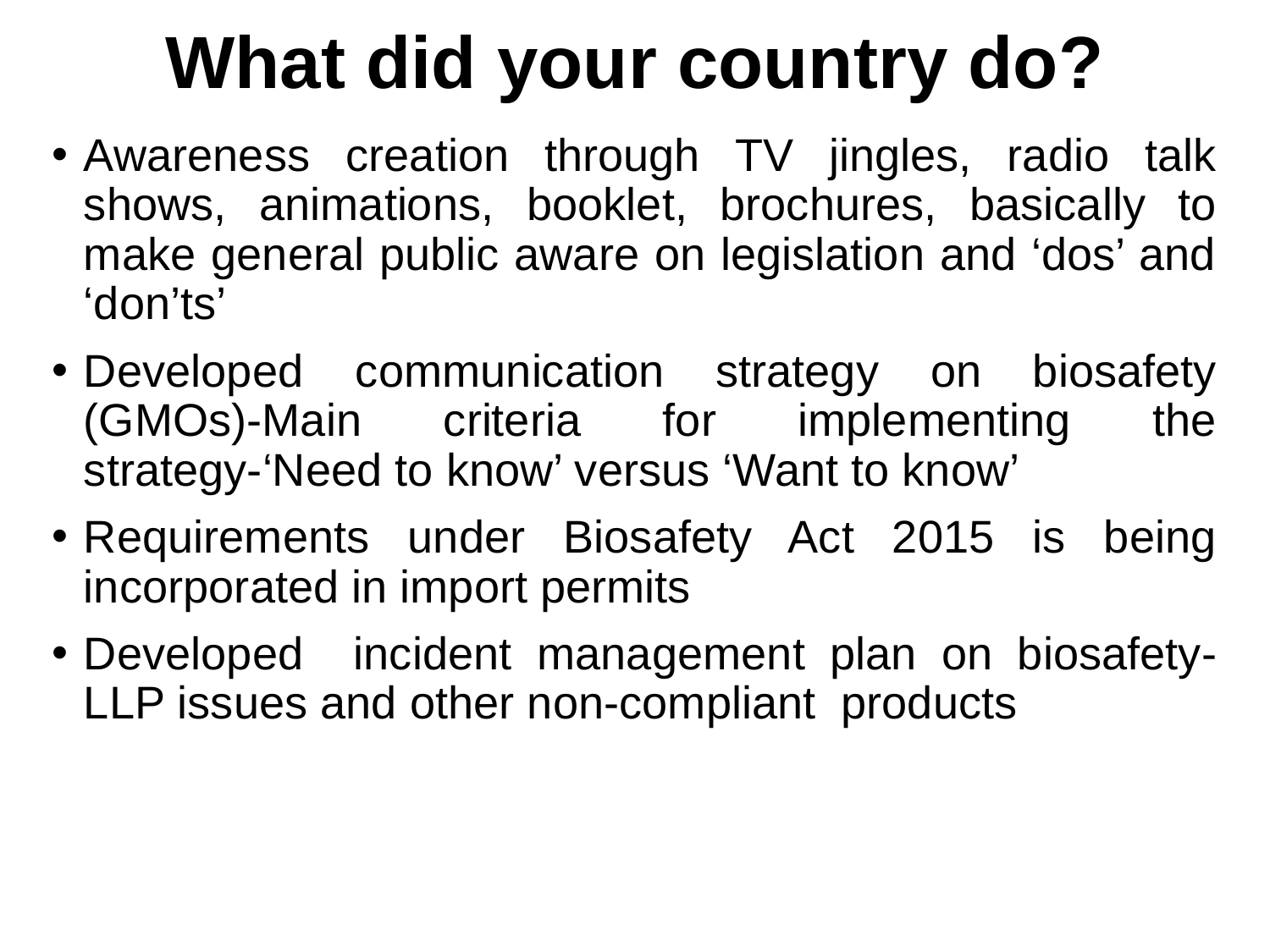

# What did your country do?
Awareness creation through TV jingles, radio talk shows, animations, booklet, brochures, basically to make general public aware on legislation and ‘dos’ and ‘don’ts’
Developed communication strategy on biosafety (GMOs)-Main criteria for implementing the strategy-‘Need to know’ versus ‘Want to know’
Requirements under Biosafety Act 2015 is being incorporated in import permits
Developed  incident management plan on biosafety-LLP issues and other non-compliant  products